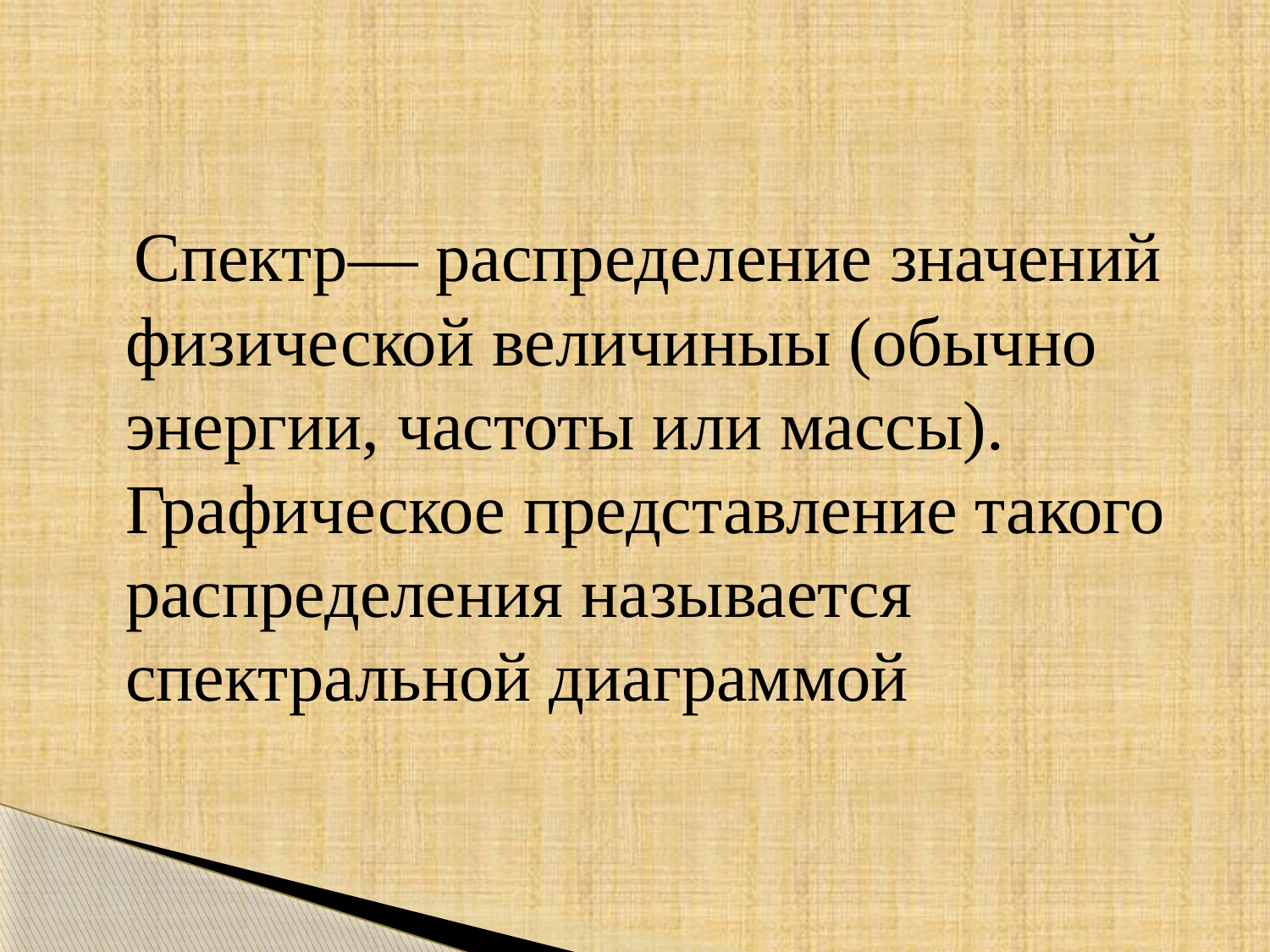

#
    Спектр— распределение значений физической величиныы (обычно энергии, частоты или массы). Графическое представление такого распределения называется спектральной диаграммой